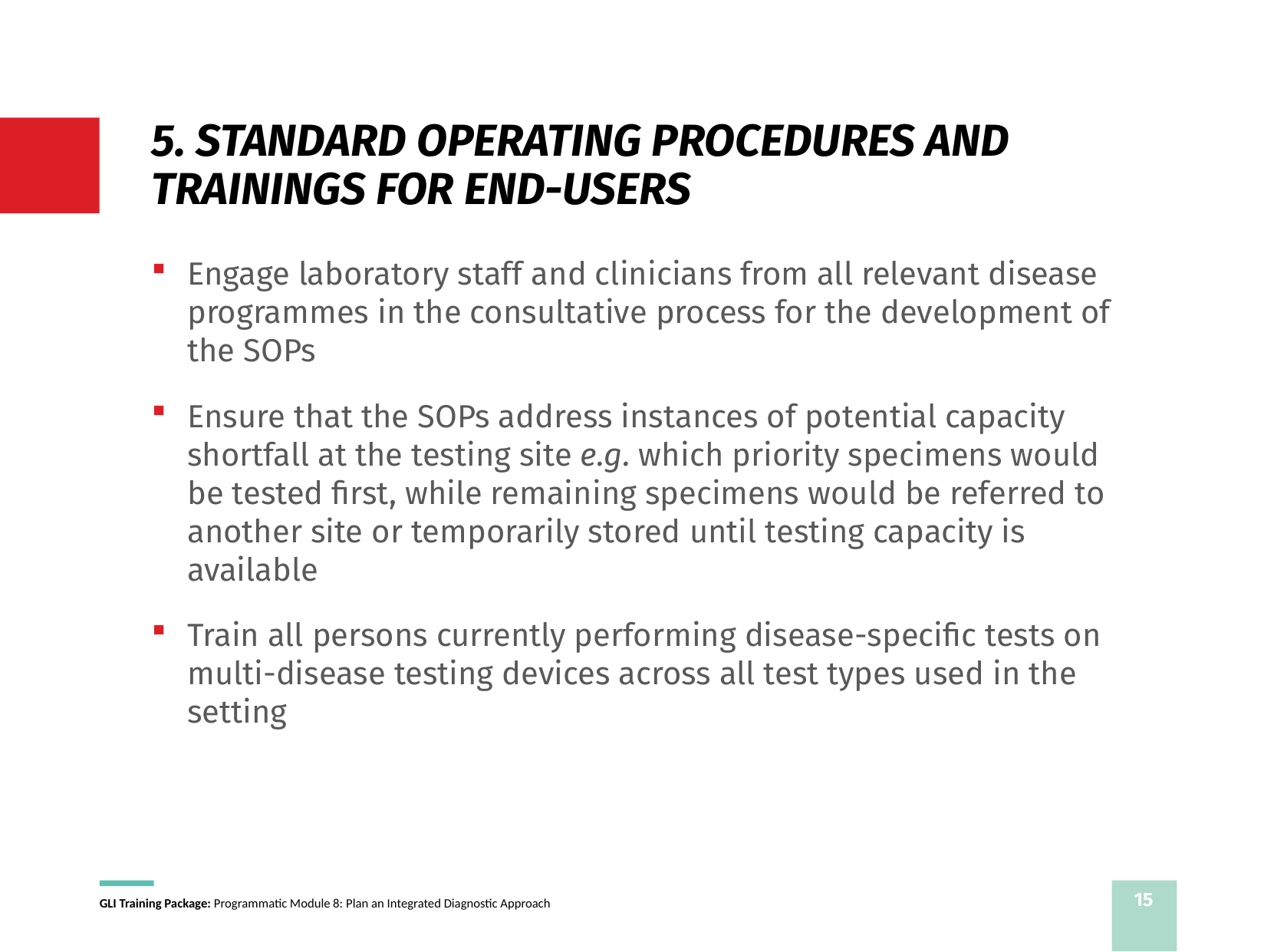

# 5. STANDARD OPERATING PROCEDURES AND TRAININGS FOR END-USERS
Engage laboratory staff and clinicians from all relevant disease programmes in the consultative process for the development of the SOPs
Ensure that the SOPs address instances of potential capacity shortfall at the testing site e.g. which priority specimens would be tested first, while remaining specimens would be referred to another site or temporarily stored until testing capacity is available
Train all persons currently performing disease-specific tests on multi-disease testing devices across all test types used in the setting